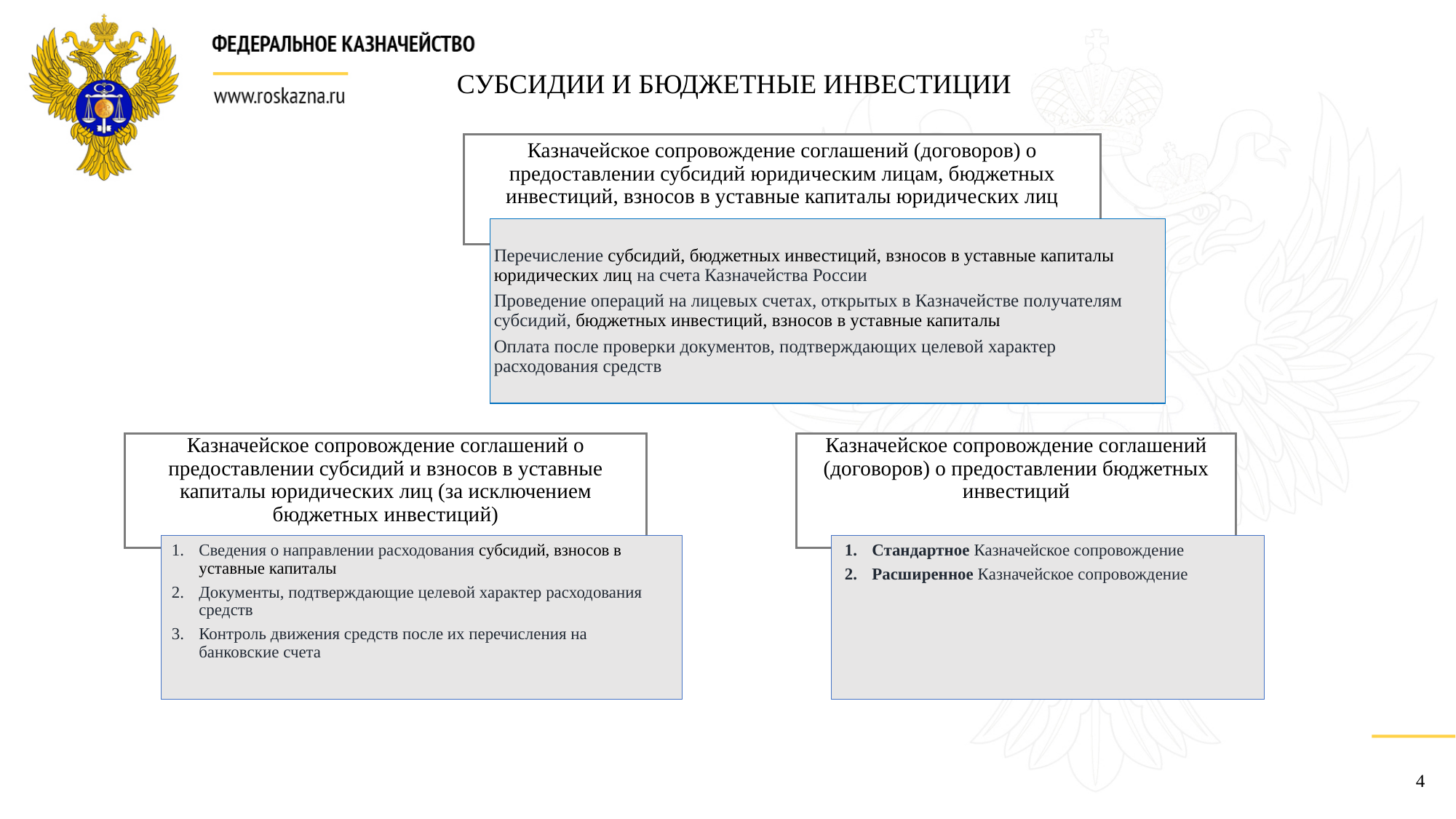

СУБСИДИИ И БЮДЖЕТНЫЕ ИНВЕСТИЦИИ
Казначейское сопровождение соглашений (договоров) о предоставлении субсидий юридическим лицам, бюджетных инвестиций, взносов в уставные капиталы юридических лиц

Перечисление субсидий, бюджетных инвестиций, взносов в уставные капиталы юридических лиц на счета Казначейства России
Проведение операций на лицевых счетах, открытых в Казначействе получателям субсидий, бюджетных инвестиций, взносов в уставные капиталы
Оплата после проверки документов, подтверждающих целевой характер расходования средств
Казначейское сопровождение соглашений о предоставлении субсидий и взносов в уставные капиталы юридических лиц (за исключением бюджетных инвестиций)
Казначейское сопровождение соглашений (договоров) о предоставлении бюджетных инвестиций

Сведения о направлении расходования субсидий, взносов в уставные капиталы
Документы, подтверждающие целевой характер расходования средств
Контроль движения средств после их перечисления на банковские счета
Стандартное Казначейское сопровождение
Расширенное Казначейское сопровождение
4